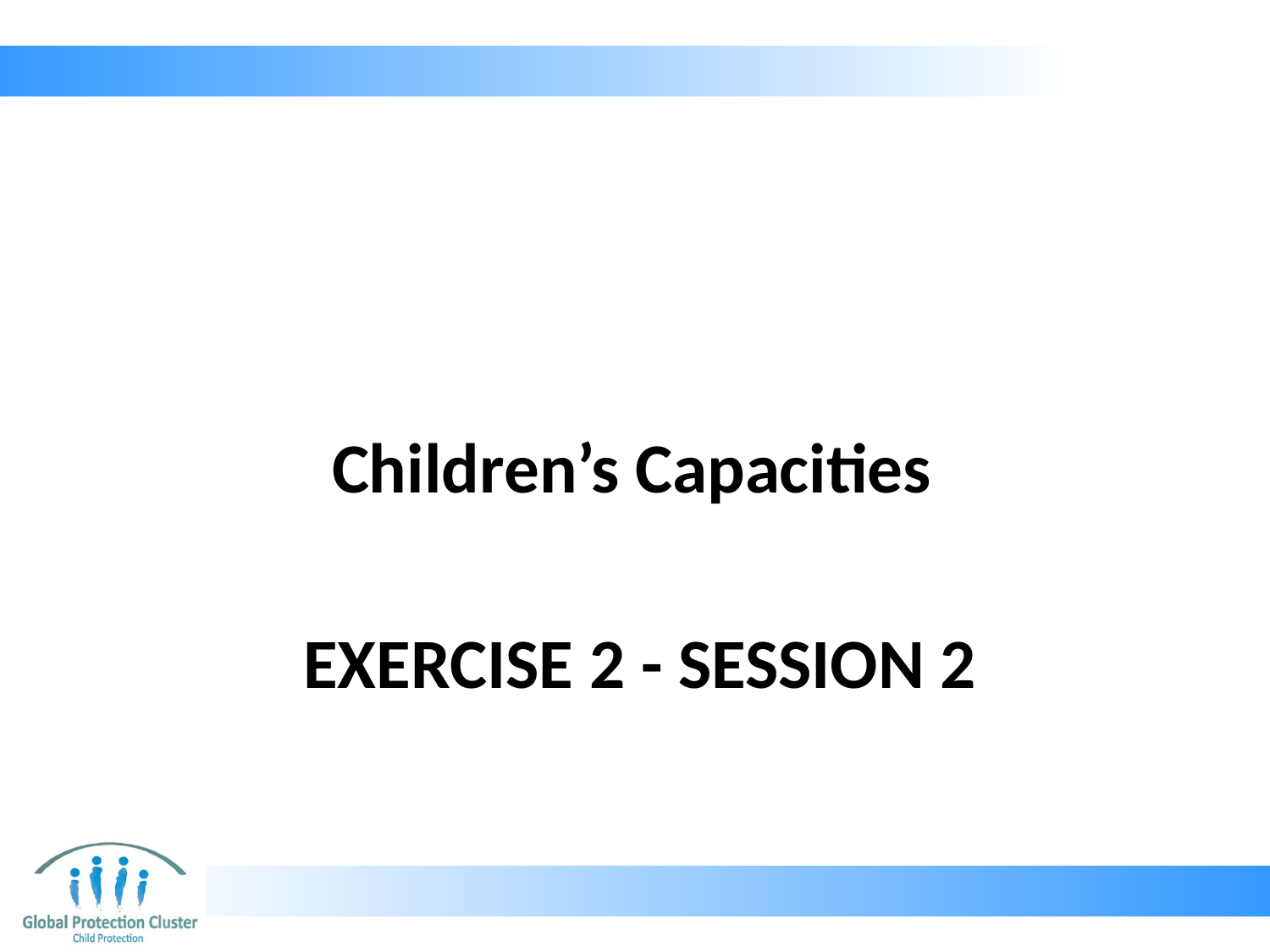

Children’s Capacities

# Exercise 2 - Session 2